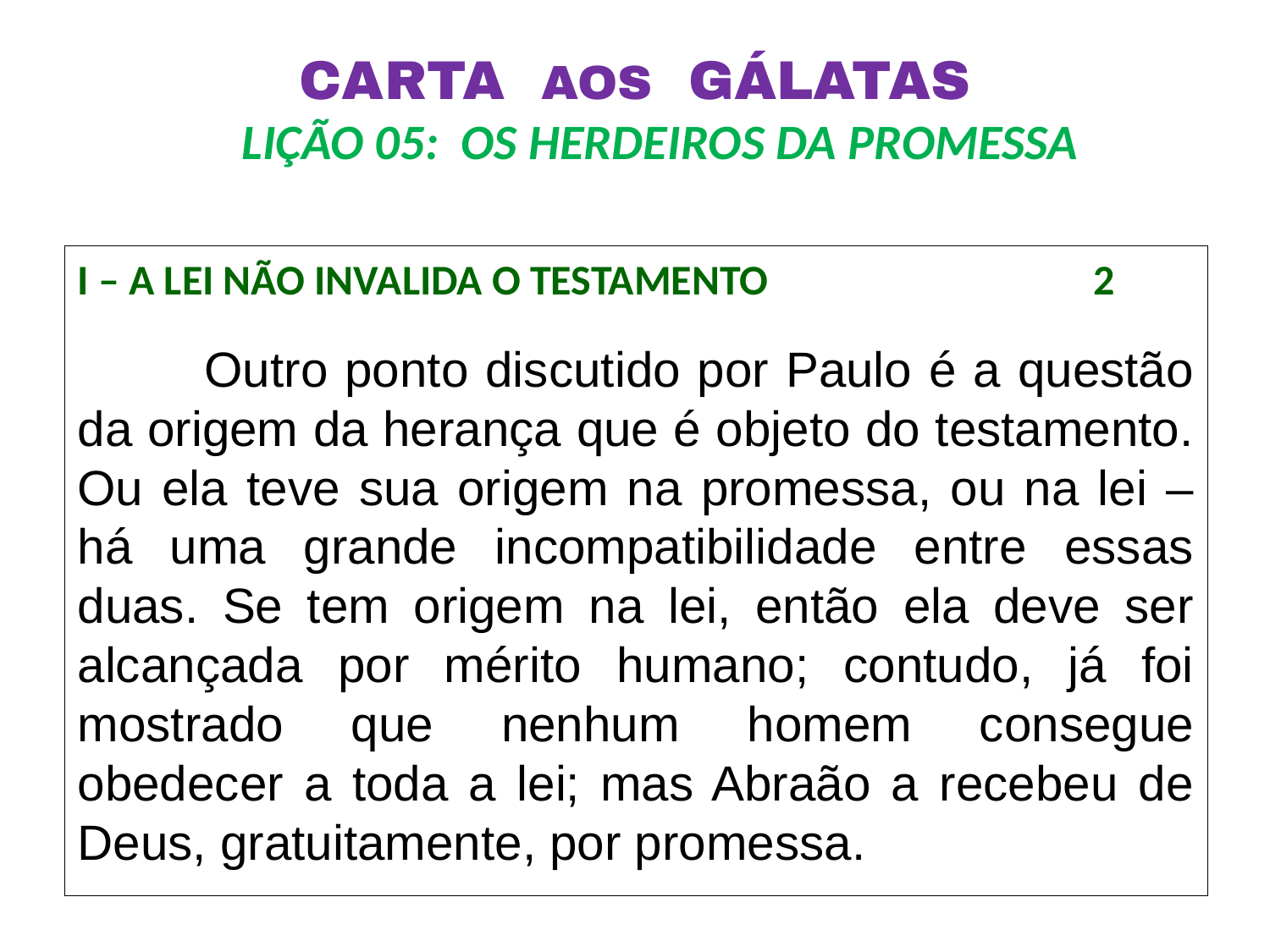

# CARTA  AOS  GÁLATAS LIÇÃO 05:  OS HERDEIROS DA PROMESSA
I – A LEI NÃO INVALIDA O TESTAMENTO			2

	Outro ponto discutido por Paulo é a questão da origem da herança que é objeto do testamento. Ou ela teve sua origem na promessa, ou na lei – há uma grande incompatibilidade entre essas duas. Se tem origem na lei, então ela deve ser alcançada por mérito humano; contudo, já foi mostrado que nenhum homem consegue obedecer a toda a lei; mas Abraão a recebeu de Deus, gratuitamente, por promessa.